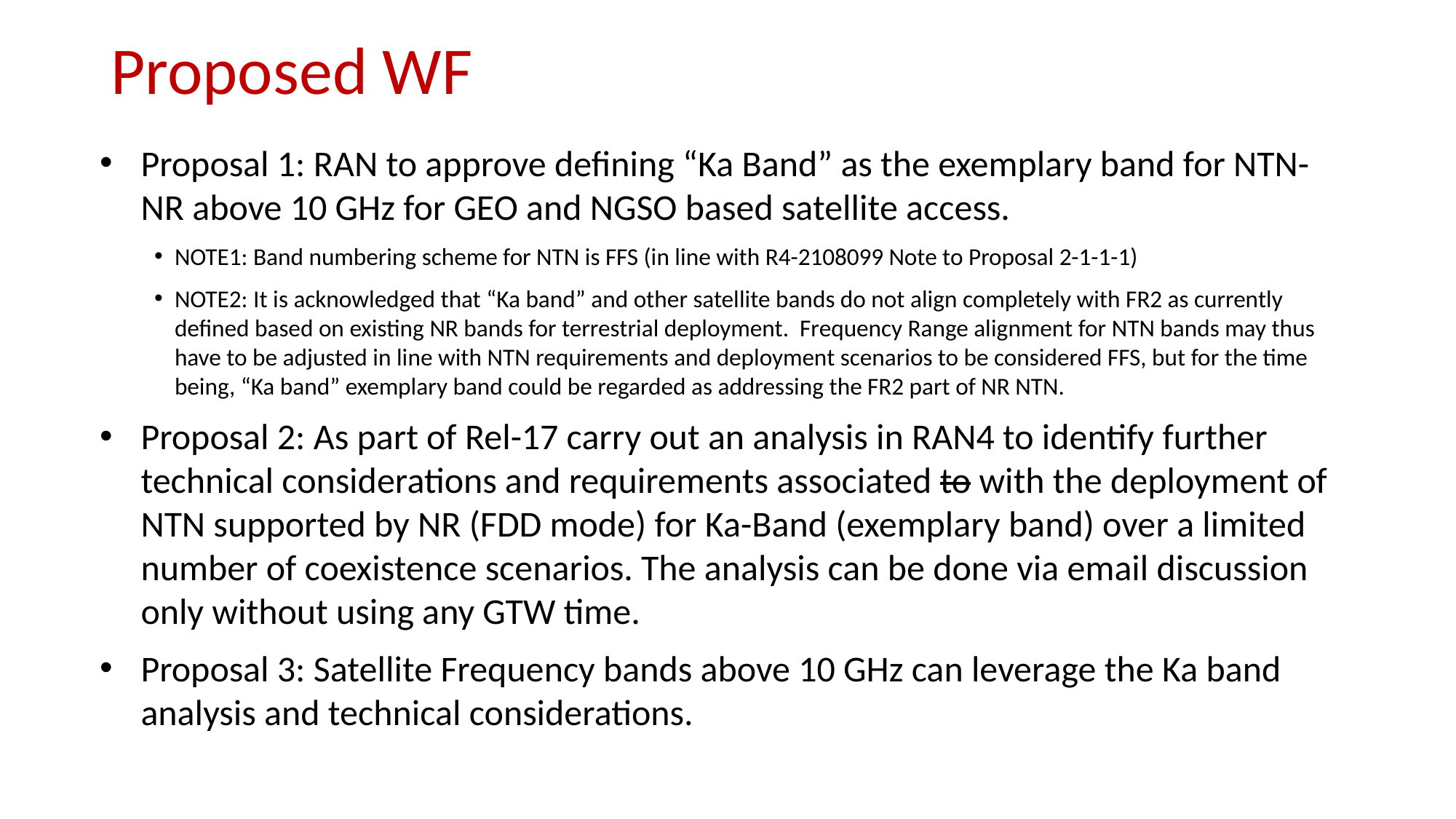

# Proposed WF
Proposal 1: RAN to approve defining “Ka Band” as the exemplary band for NTN-NR above 10 GHz for GEO and NGSO based satellite access.
NOTE1: Band numbering scheme for NTN is FFS (in line with R4-2108099 Note to Proposal 2-1-1-1)
NOTE2: It is acknowledged that “Ka band” and other satellite bands do not align completely with FR2 as currently defined based on existing NR bands for terrestrial deployment.  Frequency Range alignment for NTN bands may thus have to be adjusted in line with NTN requirements and deployment scenarios to be considered FFS, but for the time being, “Ka band” exemplary band could be regarded as addressing the FR2 part of NR NTN.
Proposal 2: As part of Rel-17 carry out an analysis in RAN4 to identify further technical considerations and requirements associated to with the deployment of NTN supported by NR (FDD mode) for Ka-Band (exemplary band) over a limited number of coexistence scenarios. The analysis can be done via email discussion only without using any GTW time.
Proposal 3: Satellite Frequency bands above 10 GHz can leverage the Ka band analysis and technical considerations.